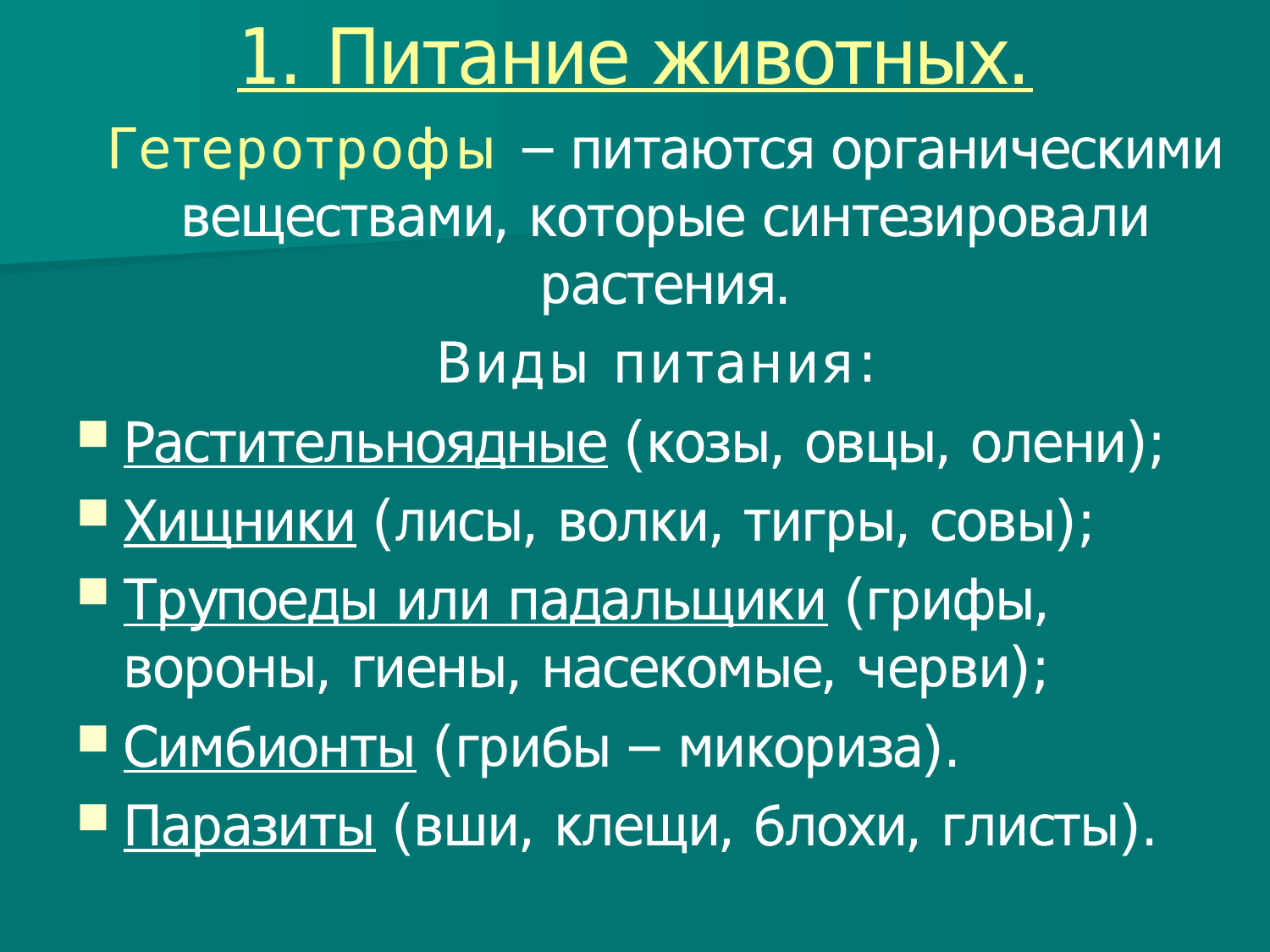

# 1. Питание животных.
Гетеротрофы – питаются органическими веществами, которые синтезировали растения.
Виды питания:
Растительноядные (козы, овцы, олени);
Хищники (лисы, волки, тигры, совы);
Трупоеды или падальщики (грифы, вороны, гиены, насекомые, черви);
Симбионты (грибы – микориза).
Паразиты (вши, клещи, блохи, глисты).